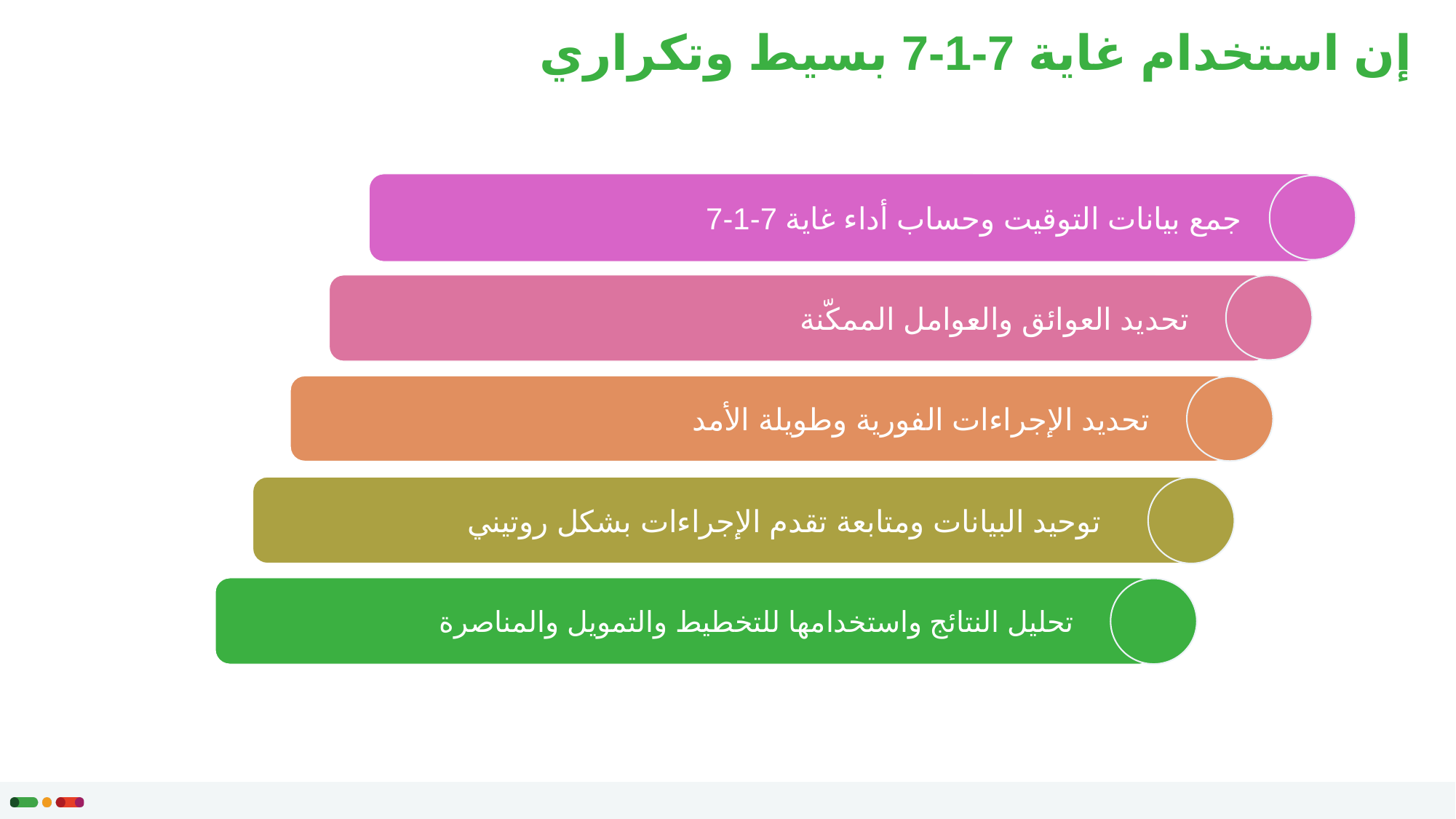

إن استخدام غاية 7-1-7 بسيط وتكراري
     جمع بيانات التوقيت وحساب أداء غاية 7-1-7

     تحديد العوائق والعوامل الممكّنة

     تحديد الإجراءات الفورية وطويلة الأمد

         توحيد البيانات ومتابعة تقدم الإجراءات بشكل روتيني

        تحليل النتائج واستخدامها للتخطيط والتمويل والمناصرة